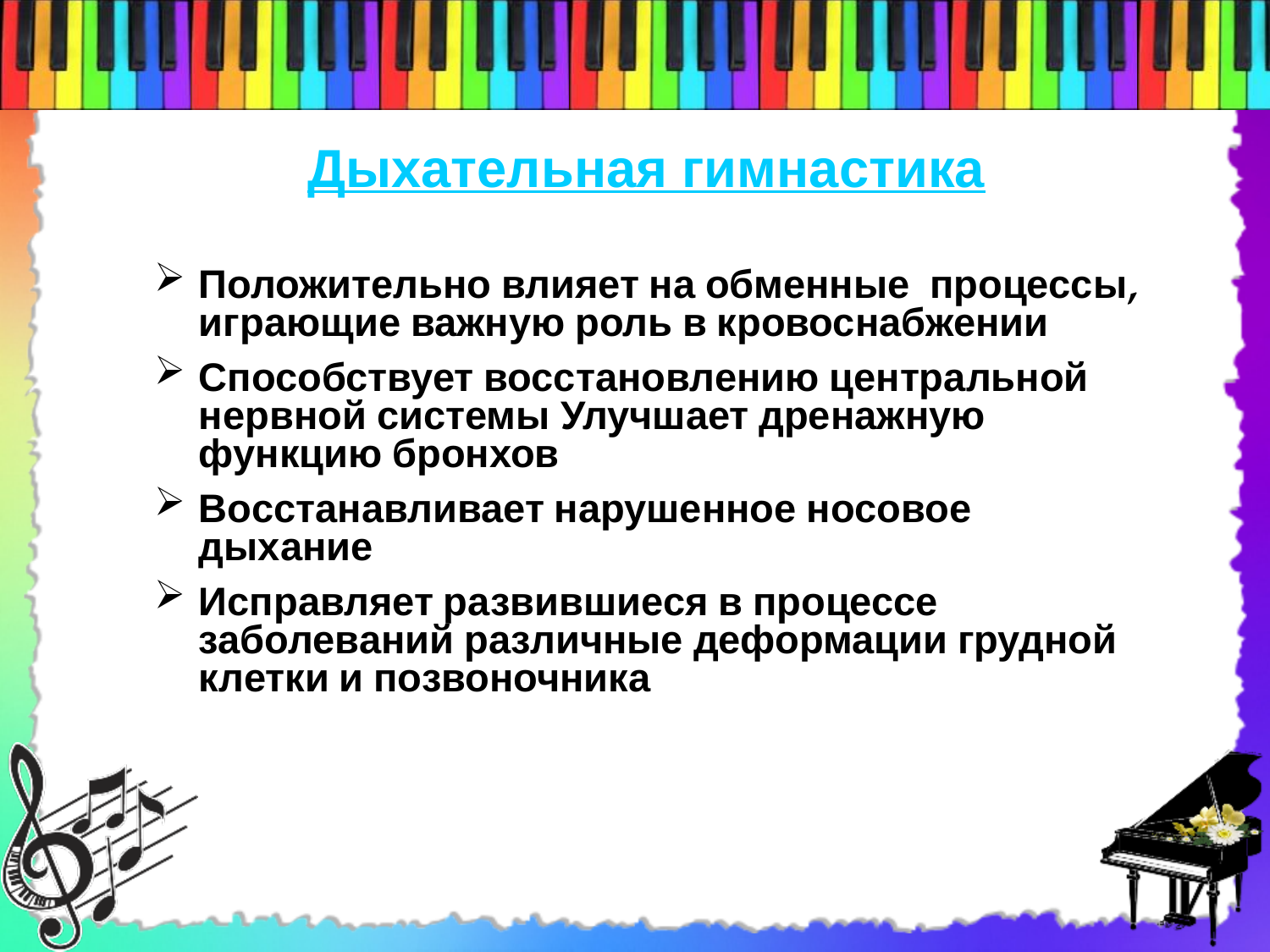

# Дыхательная гимнастика

Положительно влияет на обменные  процессы, играющие важную роль в кровоснабжении
Способствует восстановлению центральной нервной системы Улучшает дренажную функцию бронхов
Восстанавливает нарушенное носовое дыхание
Исправляет развившиеся в процессе заболеваний различные деформации грудной клетки и позвоночника